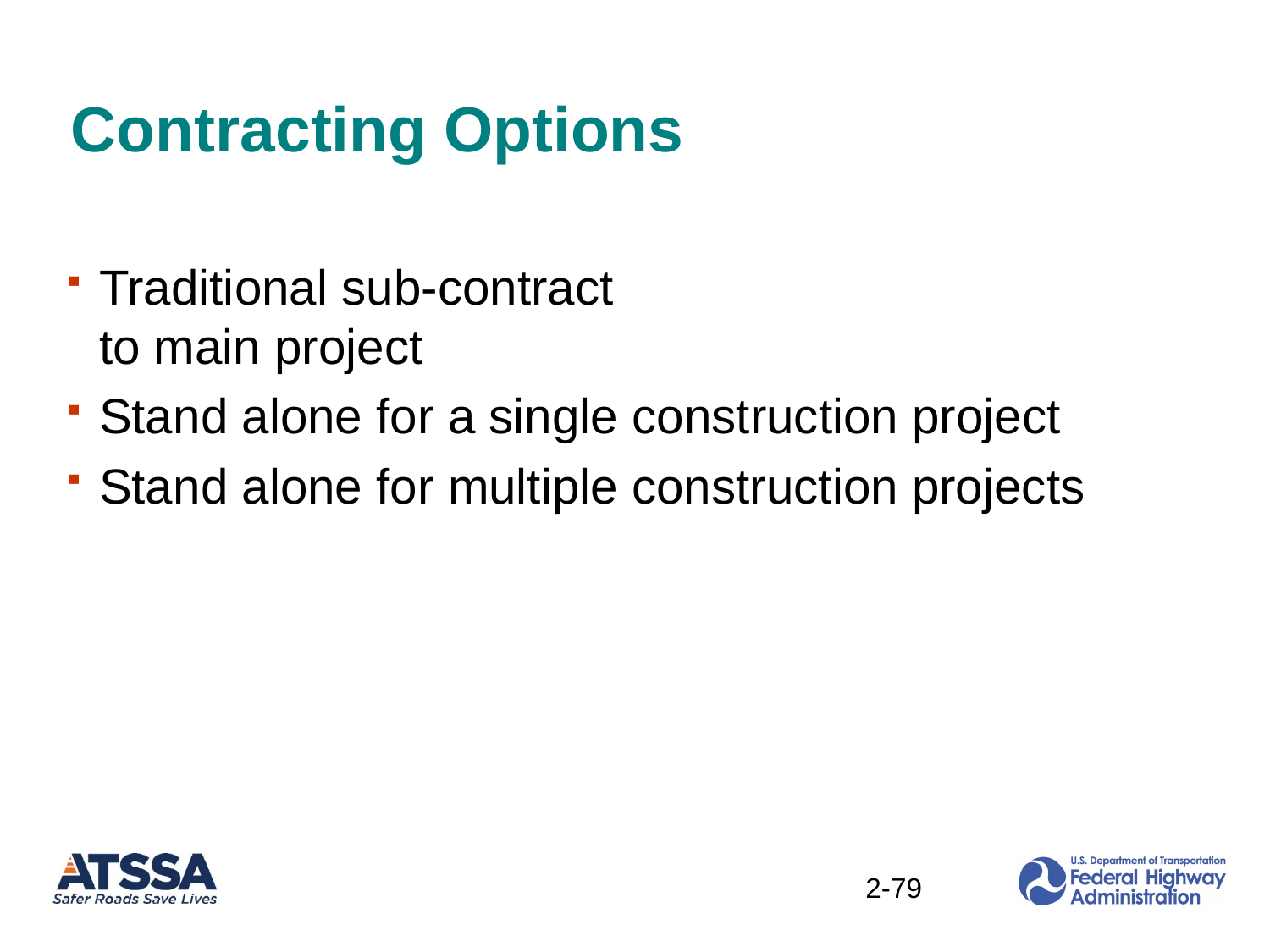

# Contracting Options

Traditional sub-contract
to main project
Stand alone for a single construction project
Stand alone for multiple construction projects